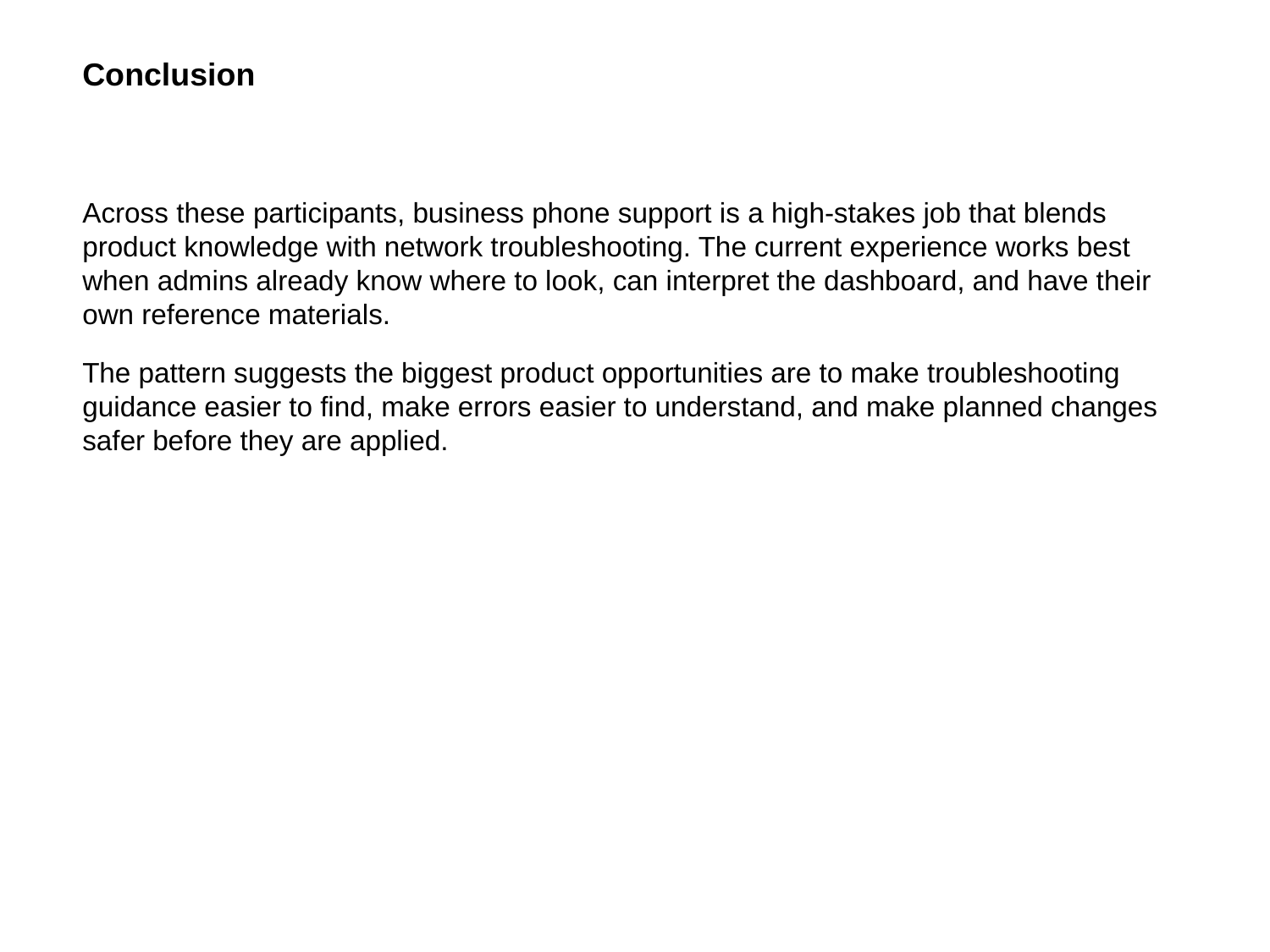

Conclusion
Across these participants, business phone support is a high-stakes job that blends product knowledge with network troubleshooting. The current experience works best when admins already know where to look, can interpret the dashboard, and have their own reference materials.
The pattern suggests the biggest product opportunities are to make troubleshooting guidance easier to find, make errors easier to understand, and make planned changes safer before they are applied.